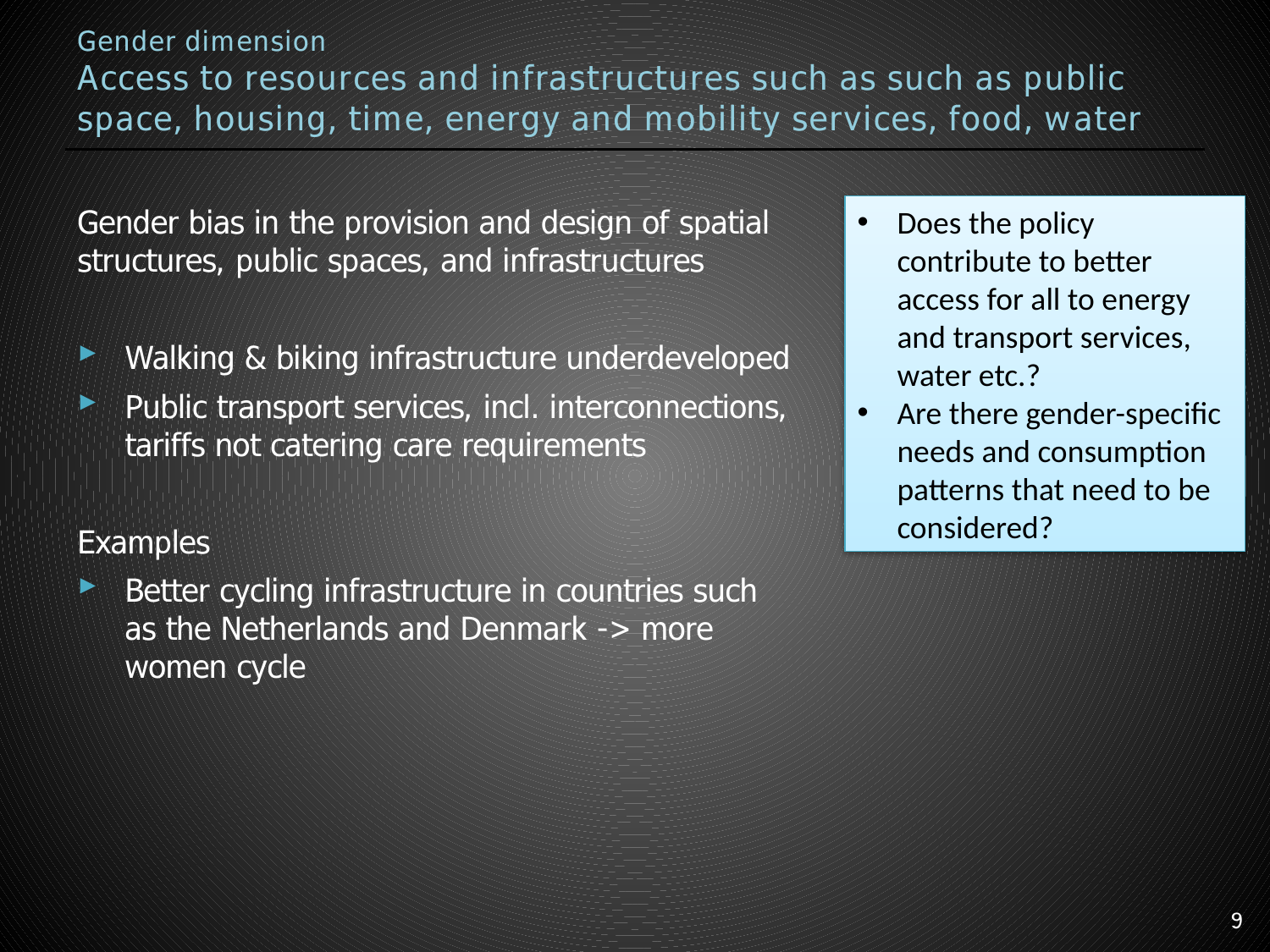

# Gender dimension Access to resources and infrastructures such as such as public space, housing, time, energy and mobility services, food, water
Gender bias in the provision and design of spatial structures, public spaces, and infrastructures

Walking & biking infrastructure underdeveloped
Public transport services, incl. interconnections, tariffs not catering care requirements

Examples
Better cycling infrastructure in countries such as the Netherlands and Denmark -> more women cycle
Does the policy contribute to better access for all to energy and transport services, water etc.?
Are there gender-specific needs and consumption patterns that need to be considered?
9